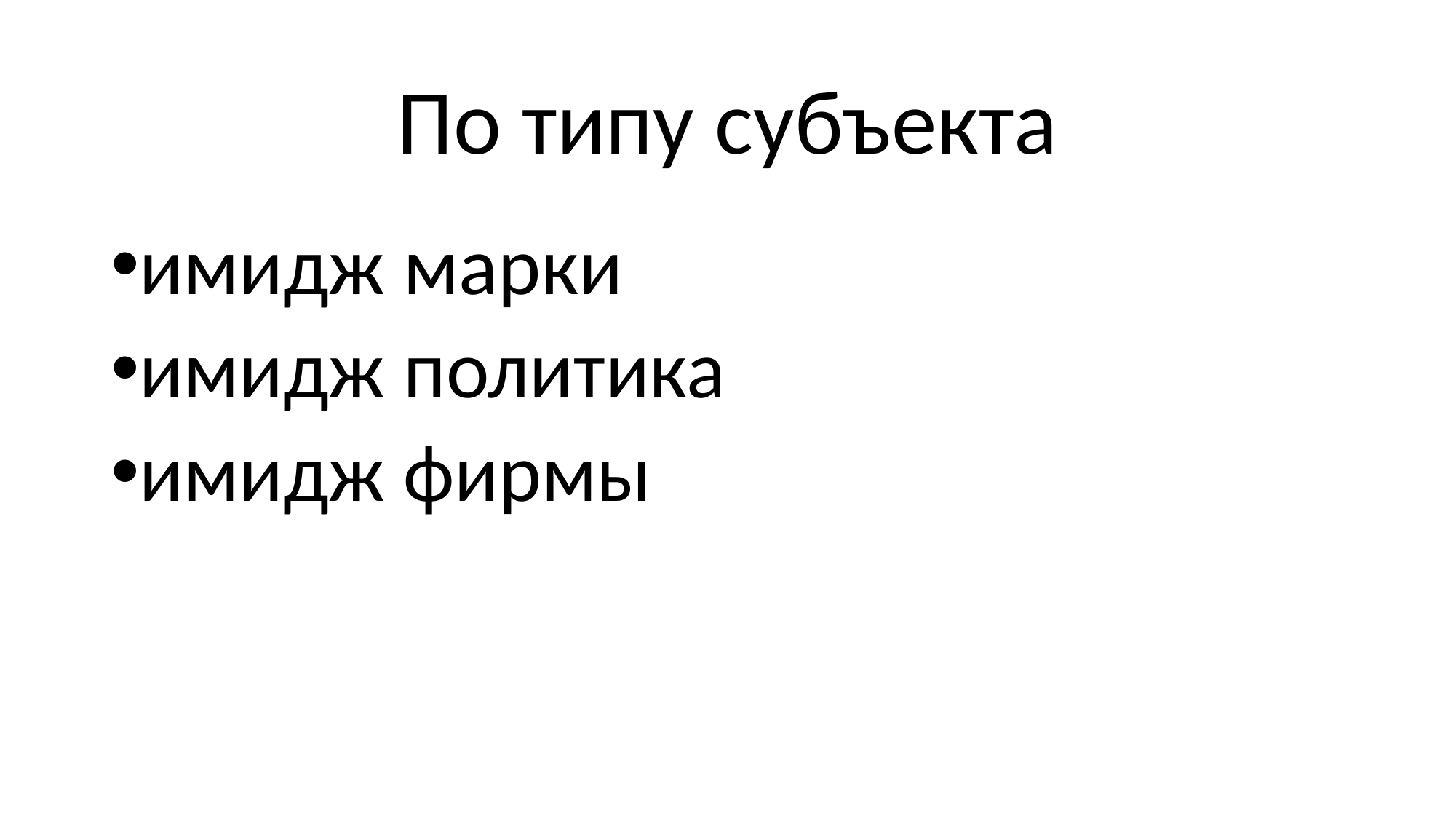

# По типу субъекта
имидж марки
имидж политика
имидж фирмы